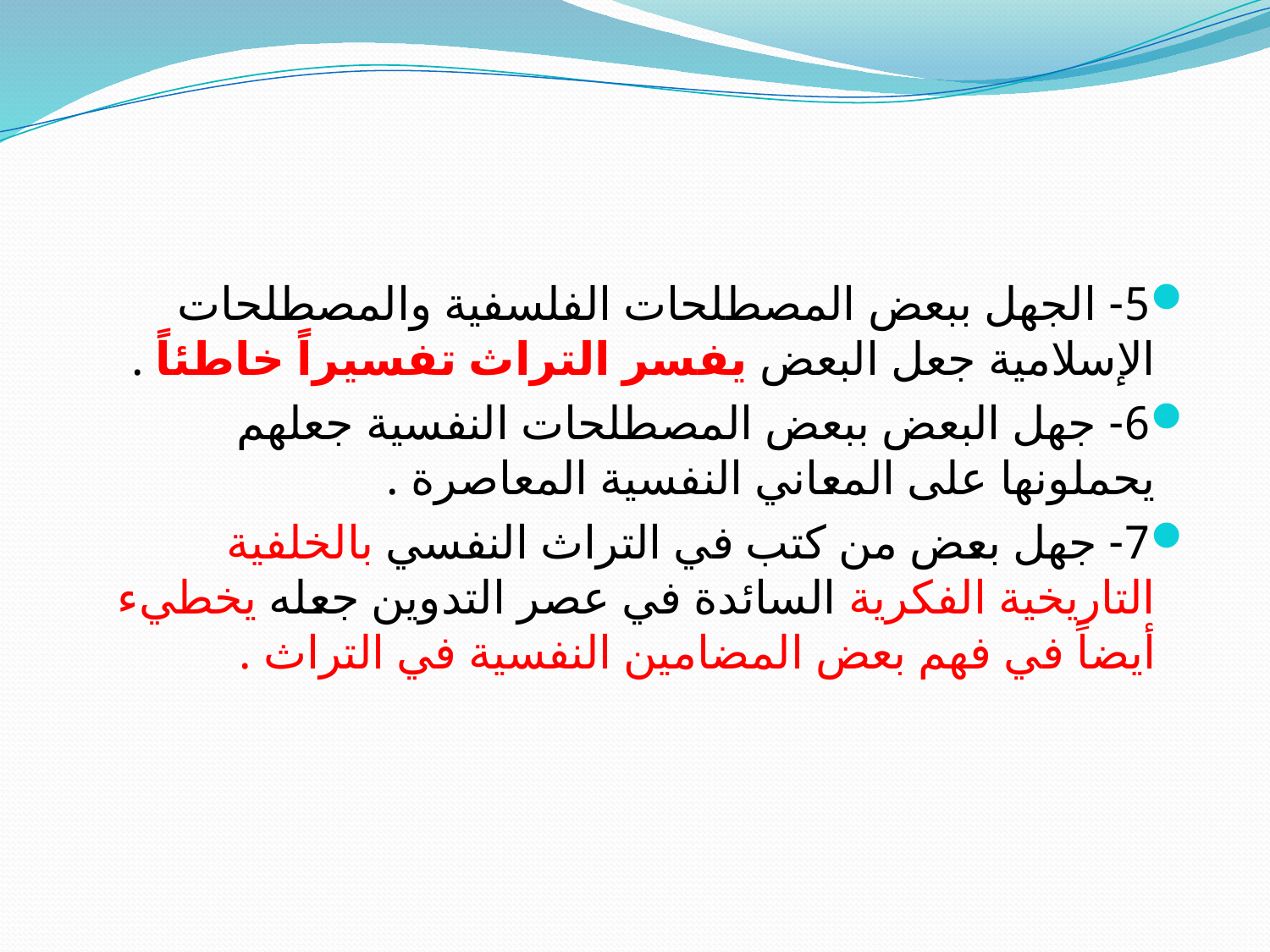

#
5- الجهل ببعض المصطلحات الفلسفية والمصطلحات الإسلامية جعل البعض يفسر التراث تفسيراً خاطئاً .
6- جهل البعض ببعض المصطلحات النفسية جعلهم يحملونها على المعاني النفسية المعاصرة .
7- جهل بعض من كتب في التراث النفسي بالخلفية التاريخية الفكرية السائدة في عصر التدوين جعله يخطيء أيضاً في فهم بعض المضامين النفسية في التراث .